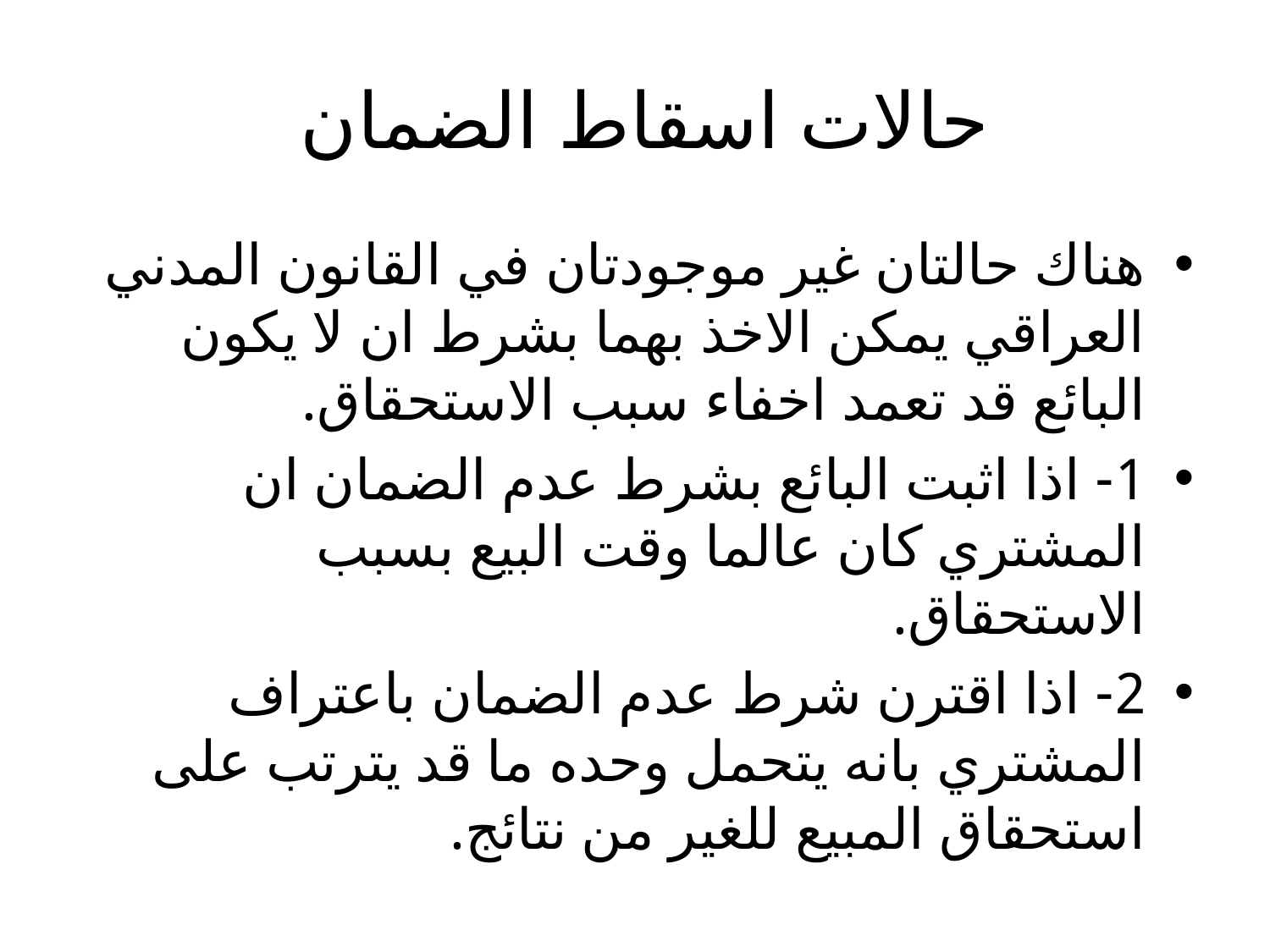

# حالات اسقاط الضمان
هناك حالتان غير موجودتان في القانون المدني العراقي يمكن الاخذ بهما بشرط ان لا يكون البائع قد تعمد اخفاء سبب الاستحقاق.
1- اذا اثبت البائع بشرط عدم الضمان ان المشتري كان عالما وقت البيع بسبب الاستحقاق.
2- اذا اقترن شرط عدم الضمان باعتراف المشتري بانه يتحمل وحده ما قد يترتب على استحقاق المبيع للغير من نتائج.